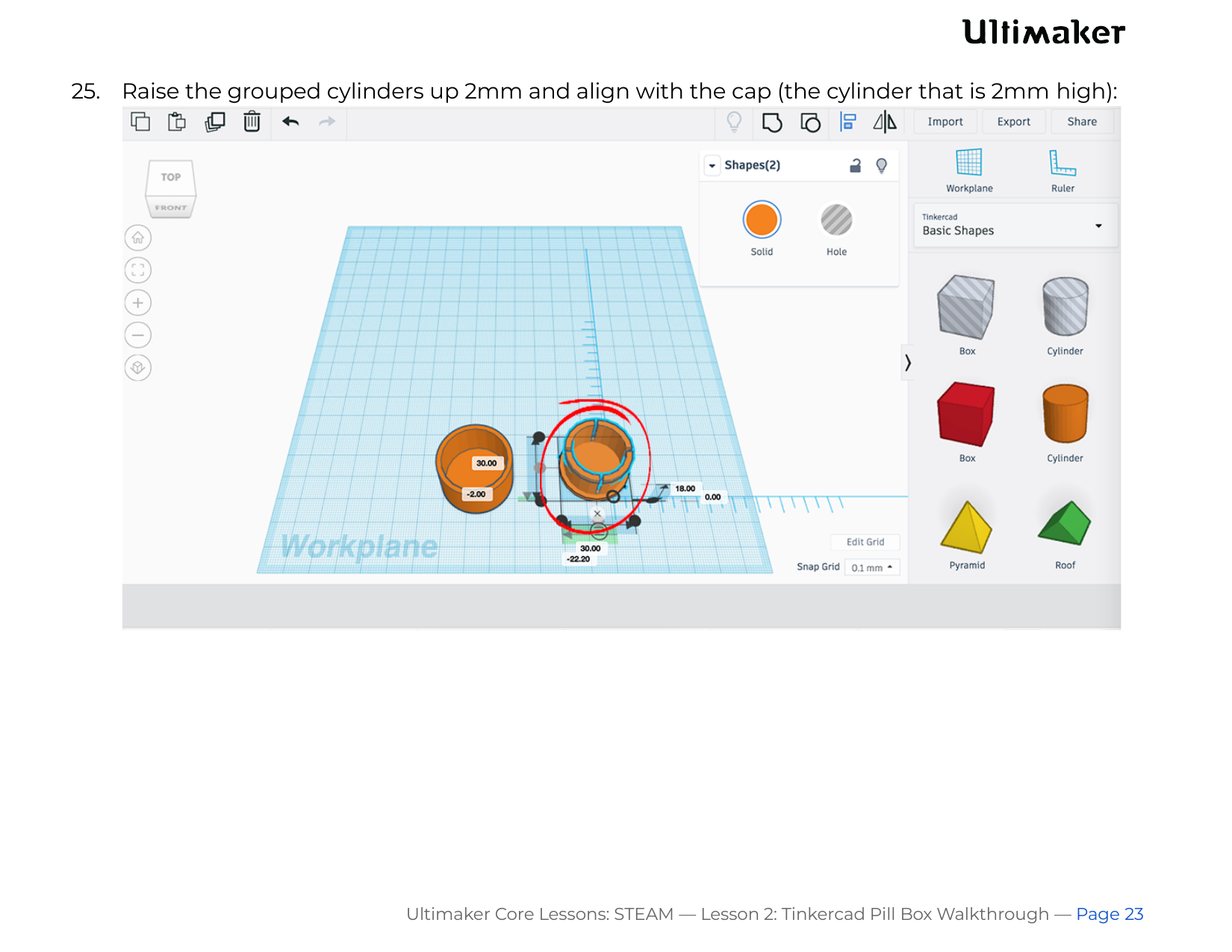

25.	Raise the grouped cylinders up 2mm and align with the cap (the cylinder that is 2mm high):

Ultimaker Core Lessons: STEAM — Lesson 2: Tinkercad Pill Box Walkthrough — Page 23